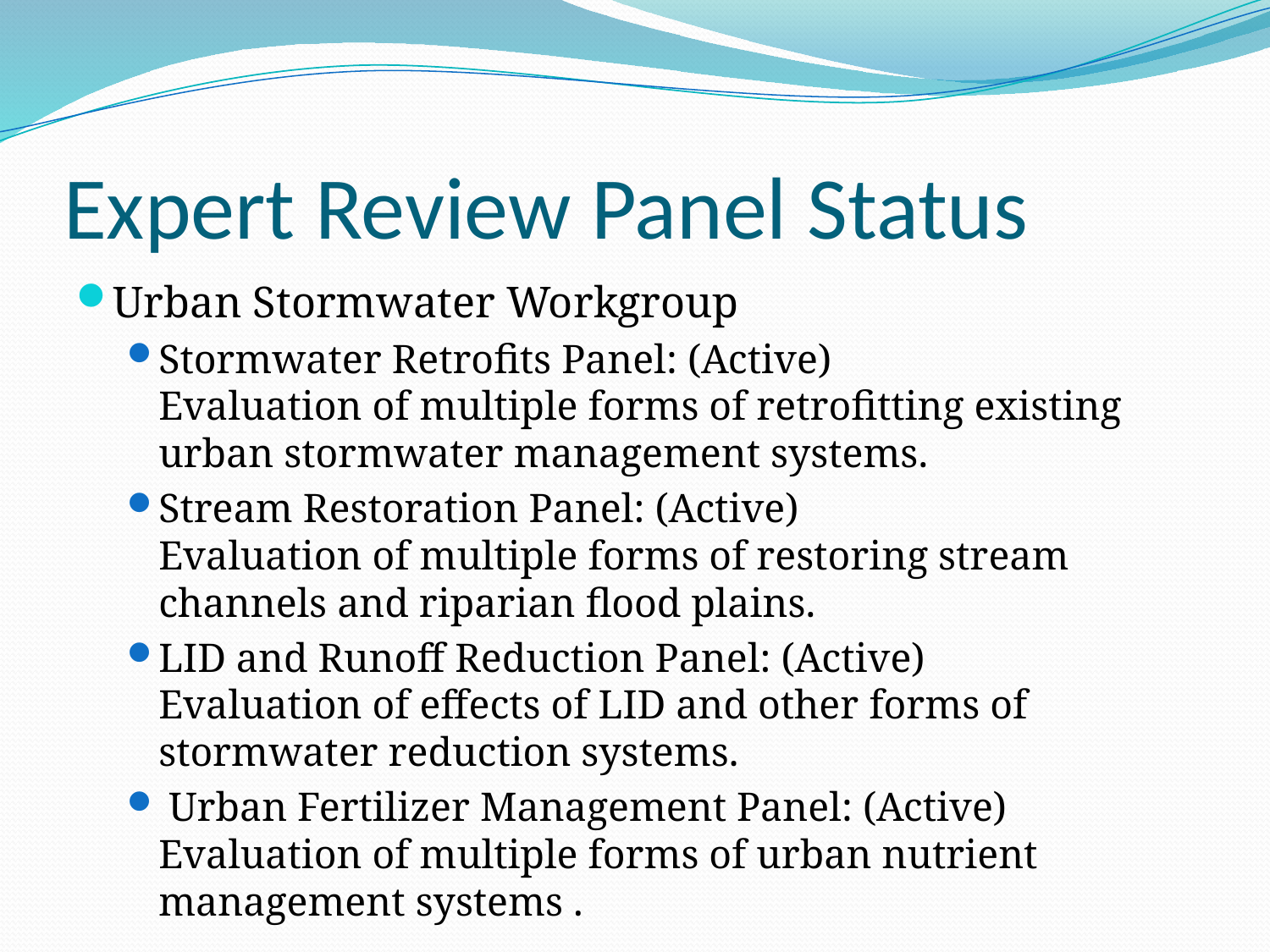

# Expert Review Panel Status
Urban Stormwater Workgroup
Stormwater Retrofits Panel: (Active)
Evaluation of multiple forms of retrofitting existing urban stormwater management systems.
Stream Restoration Panel: (Active)
Evaluation of multiple forms of restoring stream channels and riparian flood plains.
LID and Runoff Reduction Panel: (Active)
Evaluation of effects of LID and other forms of stormwater reduction systems.
 Urban Fertilizer Management Panel: (Active)
Evaluation of multiple forms of urban nutrient management systems .